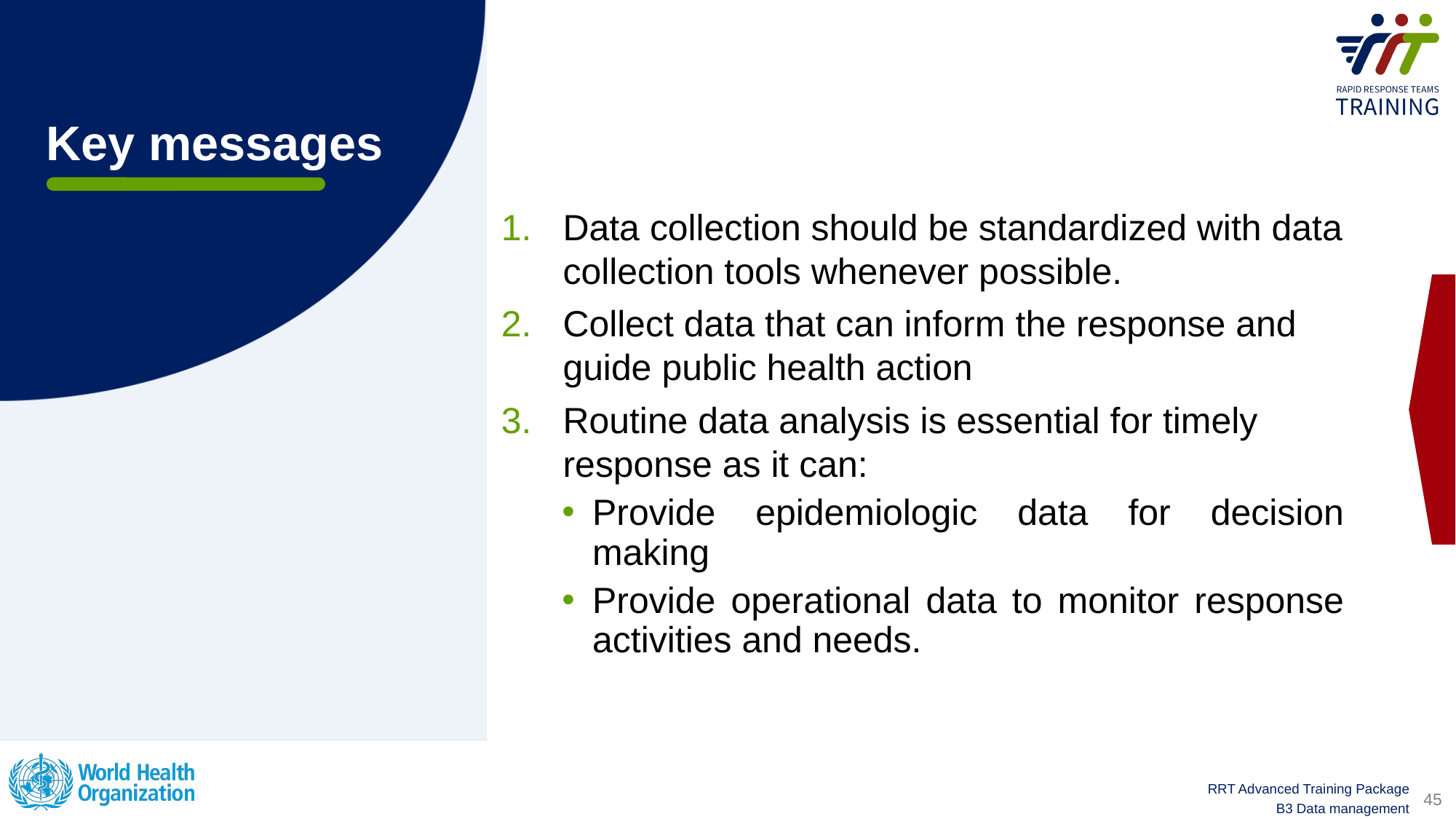

Key messages
Data collection should be standardized with data collection tools whenever possible.
Collect data that can inform the response and guide public health action
Routine data analysis is essential for timely response as it can:
Provide epidemiologic data for decision making
Provide operational data to monitor response activities and needs.